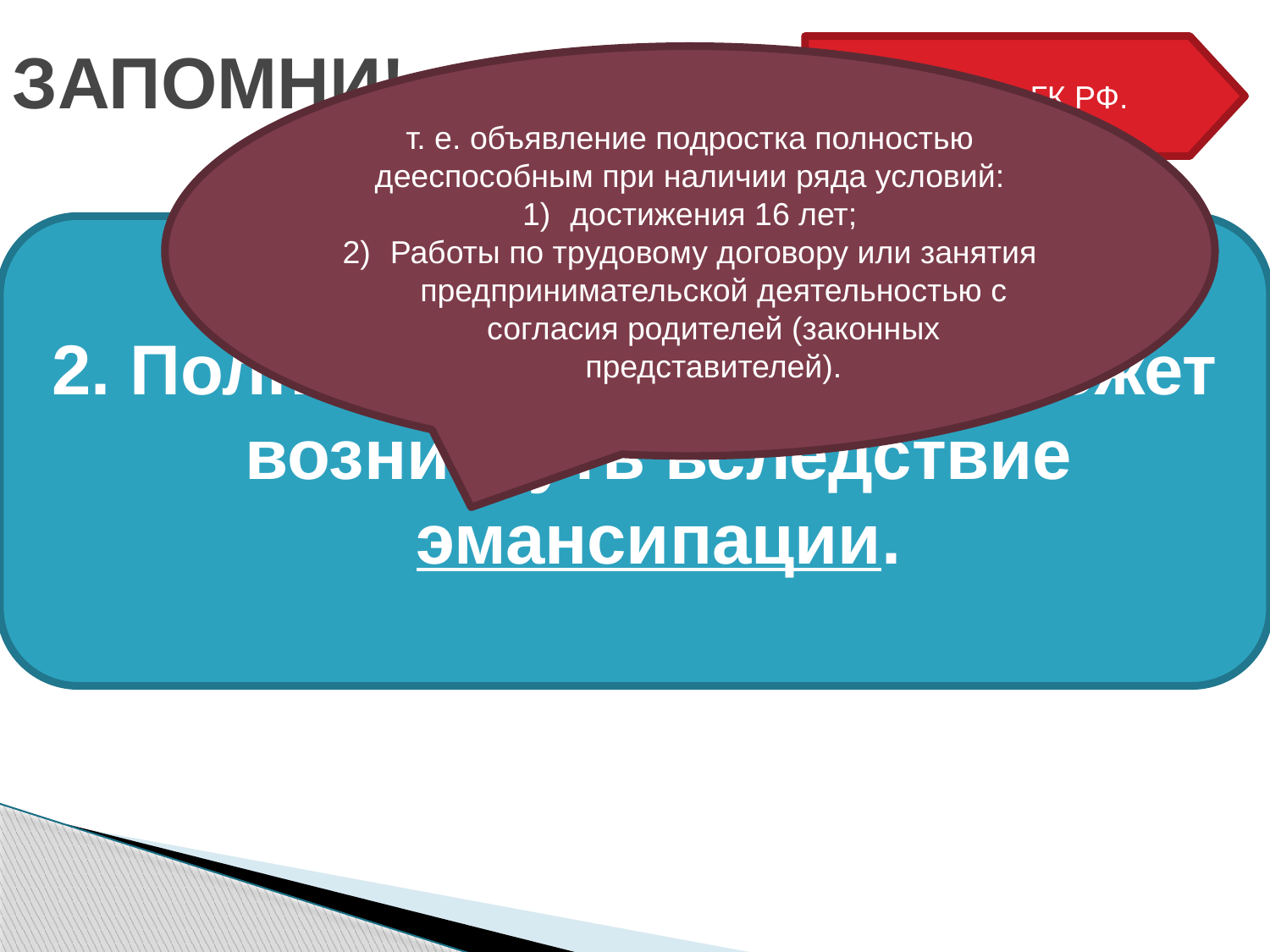

ЗАПОМНИ!
Статья 27. ГК РФ.
#
т. е. объявление подростка полностью дееспособным при наличии ряда условий:
достижения 16 лет;
Работы по трудовому договору или занятия предпринимательской деятельностью с согласия родителей (законных представителей).

2. Полная дееспособность может возникнуть вследствие эмансипации.